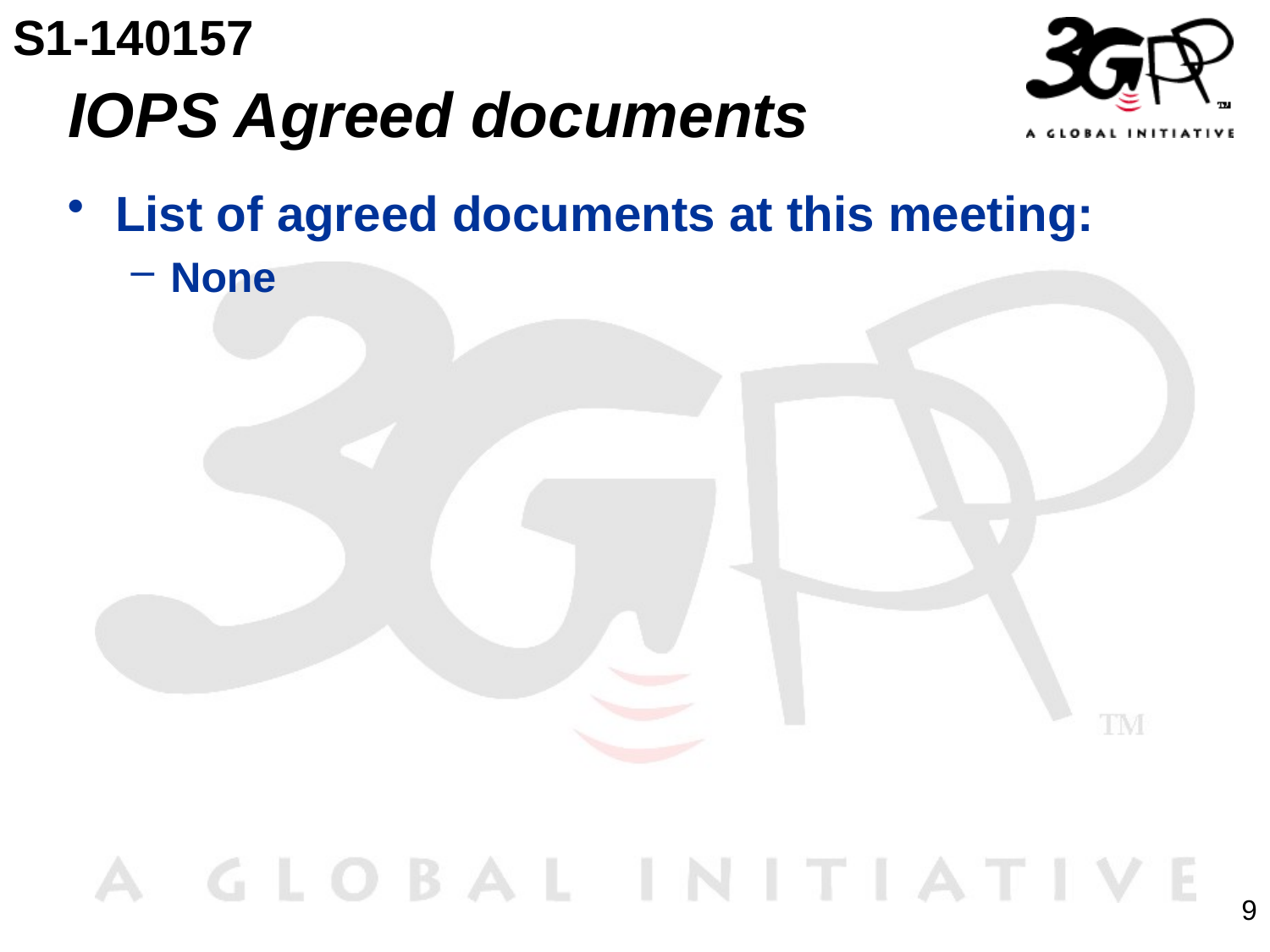

S1-140157
# IOPS Agreed documents
List of agreed documents at this meeting:
None

9